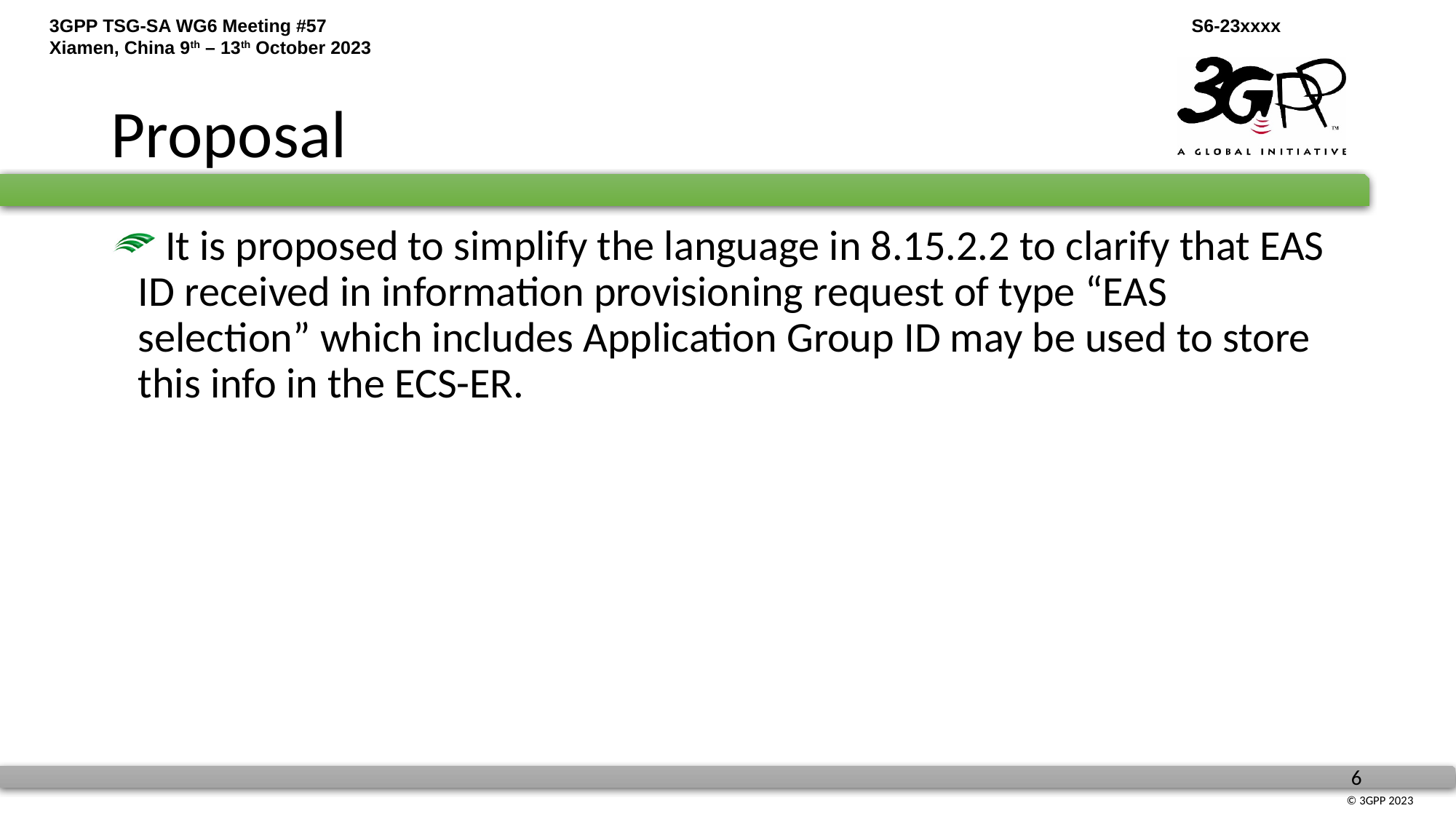

# Proposal
 It is proposed to simplify the language in 8.15.2.2 to clarify that EAS ID received in information provisioning request of type “EAS selection” which includes Application Group ID may be used to store this info in the ECS-ER.